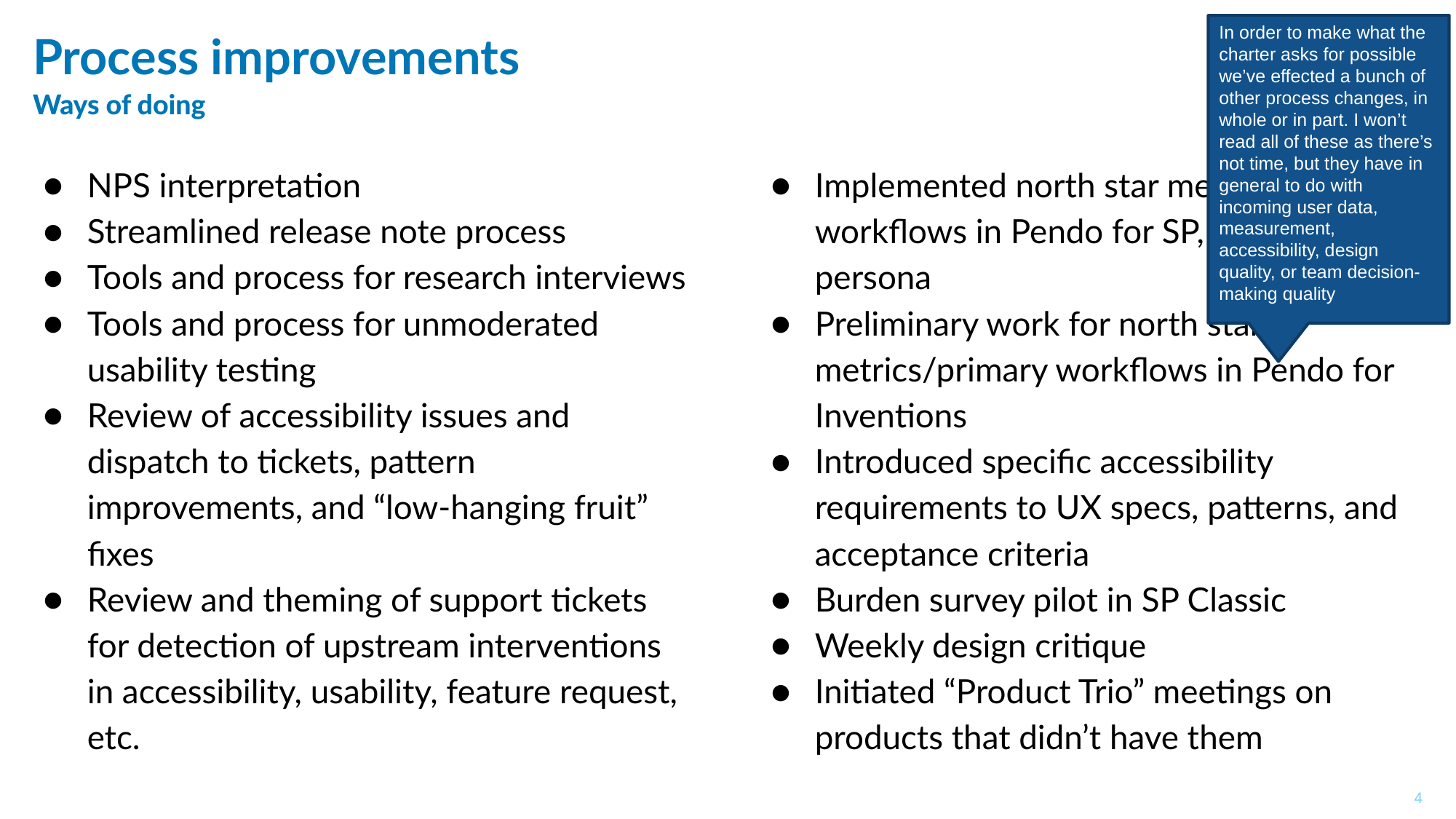

# Process improvements
In order to make what the charter asks for possible we’ve effected a bunch of other process changes, in whole or in part. I won’t read all of these as there’s not time, but they have in general to do with incoming user data, measurement, accessibility, design quality, or team decision-making quality
Ways of doing
NPS interpretation
Streamlined release note process
Tools and process for research interviews
Tools and process for unmoderated usability testing
Review of accessibility issues and dispatch to tickets, pattern improvements, and “low-hanging fruit” fixes
Review and theming of support tickets for detection of upstream interventions in accessibility, usability, feature request, etc.
Implemented north star metrics/primary workflows in Pendo for SP, filterable by persona
Preliminary work for north star metrics/primary workflows in Pendo for Inventions
Introduced specific accessibility requirements to UX specs, patterns, and acceptance criteria
Burden survey pilot in SP Classic
Weekly design critique
Initiated “Product Trio” meetings on products that didn’t have them
     4